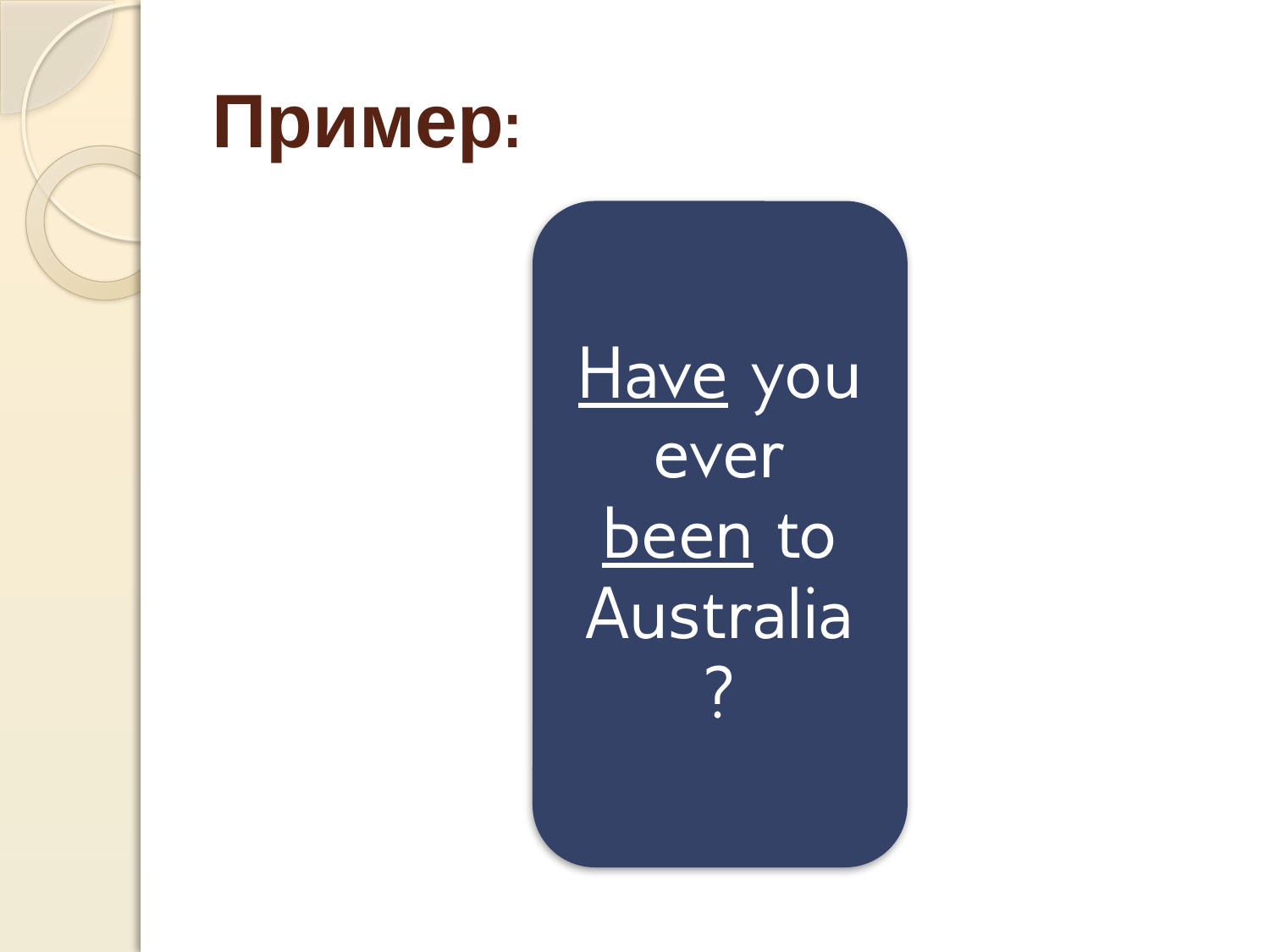

# Пример:
Have you ever been to Australia?